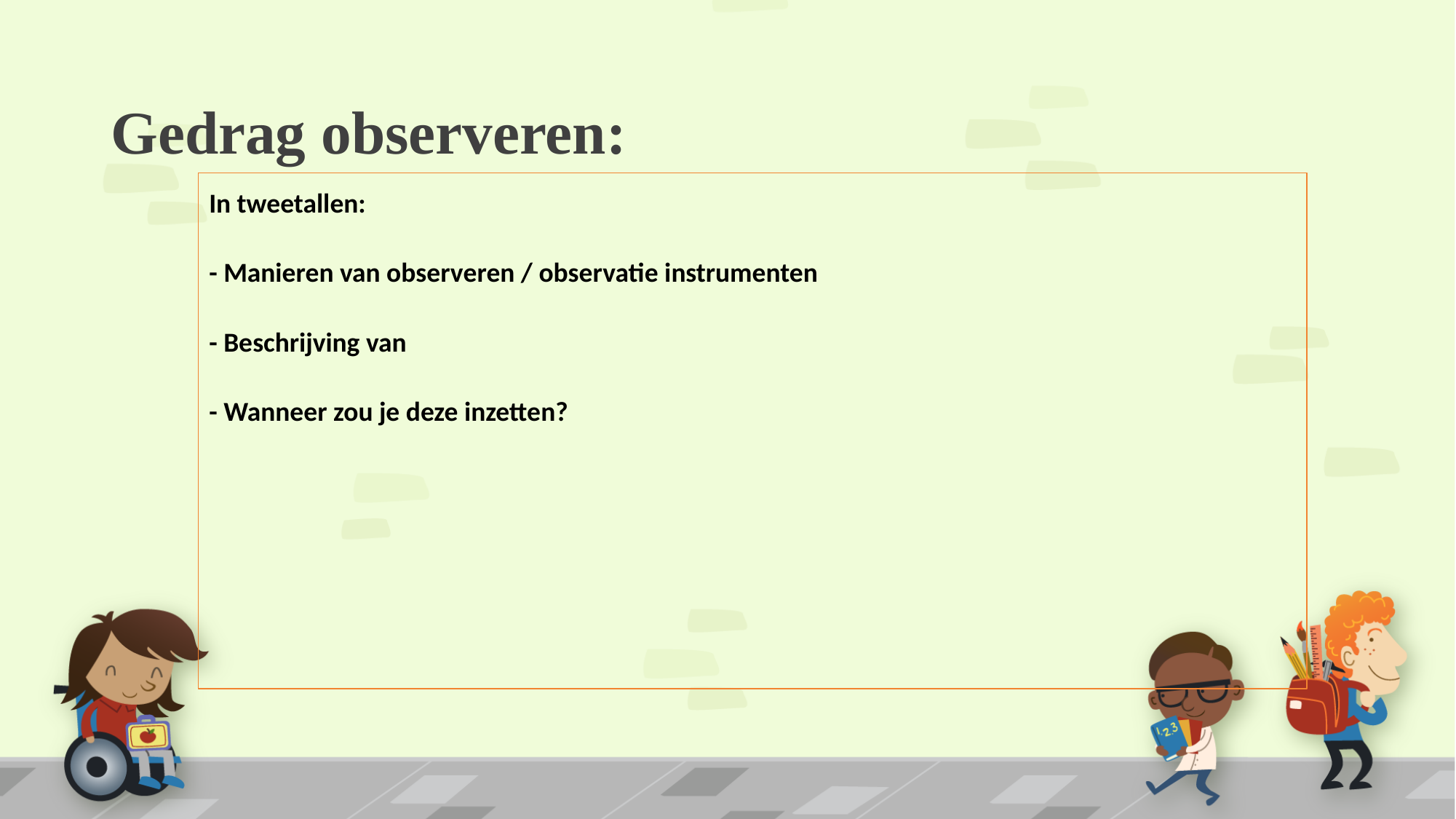

# Gedrag observeren:
In tweetallen:
- Manieren van observeren / observatie instrumenten
- Beschrijving van
- Wanneer zou je deze inzetten?